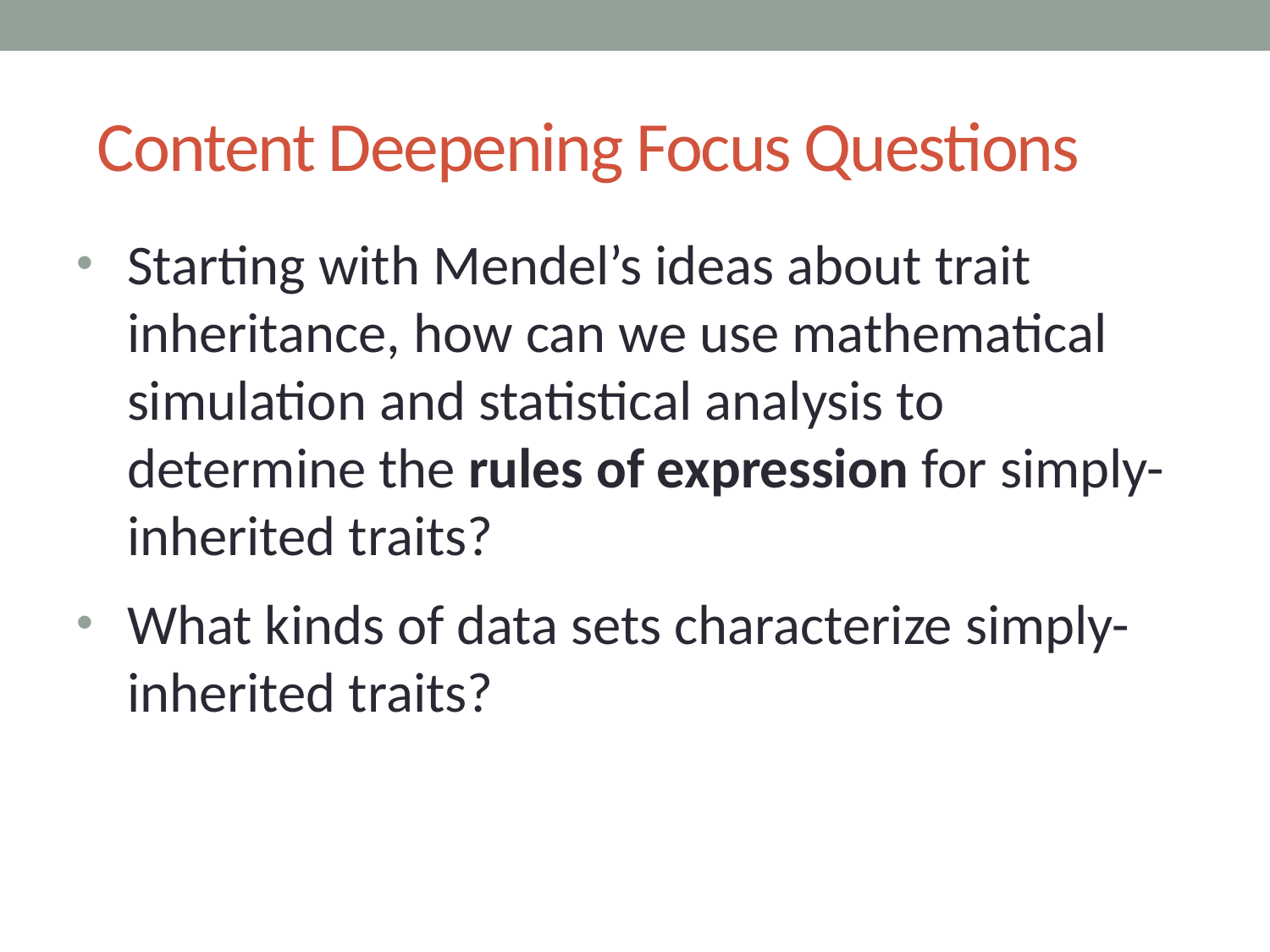

# Content Deepening Focus Questions
Starting with Mendel’s ideas about trait inheritance, how can we use mathematical simulation and statistical analysis to determine the rules of expression for simply-inherited traits?
What kinds of data sets characterize simply-inherited traits?